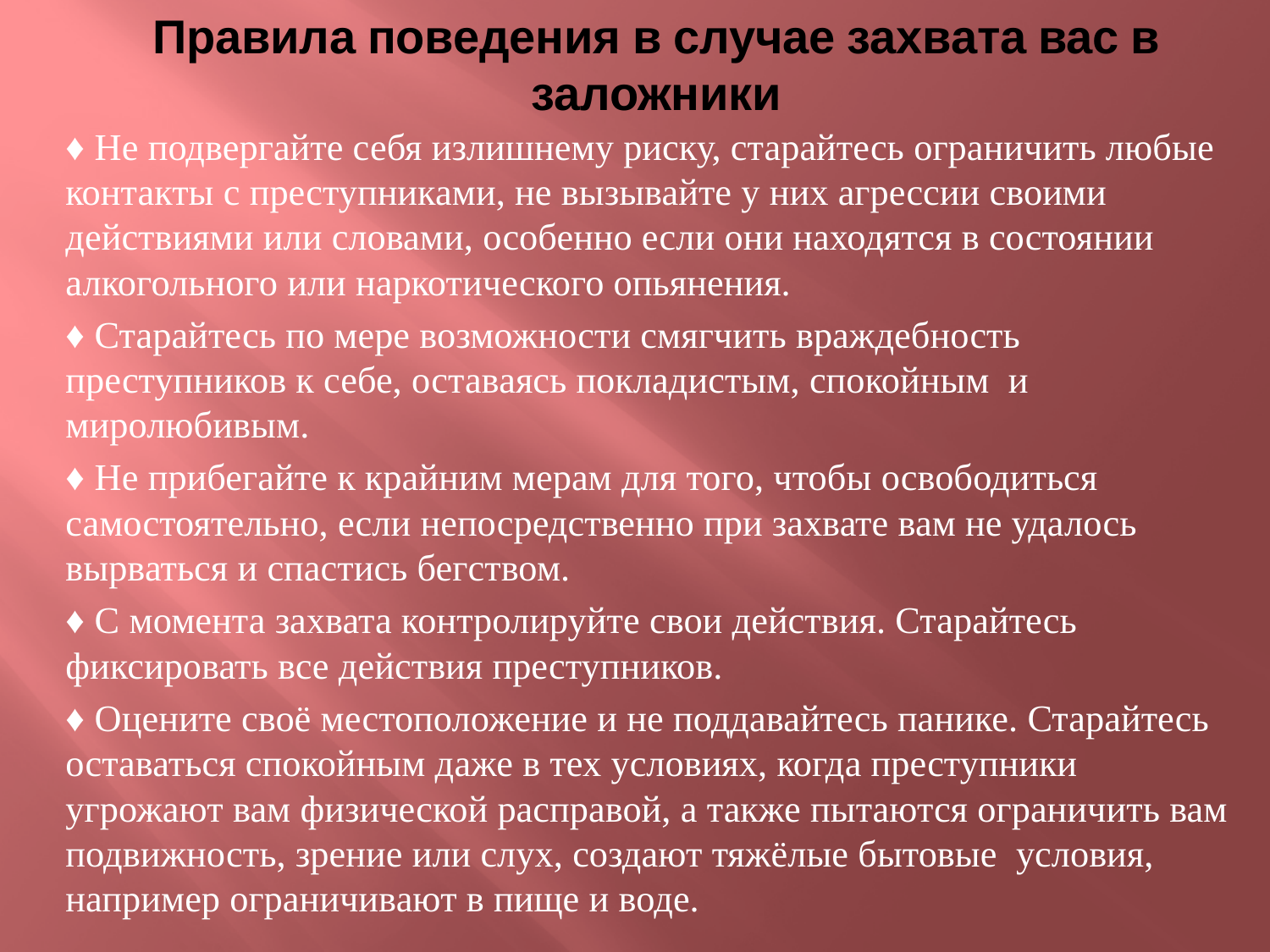

# Правила поведения в случае захвата вас в заложники
♦ Не подвергайте себя излишнему риску, старайтесь ограничить любые контакты с преступниками, не вызывайте у них агрессии своими действиями или словами, особенно если они находятся в состоянии алкогольного или наркотического опьянения.
♦ Старайтесь по мере возможности смягчить враждебность преступников к себе, оставаясь покладистым, спокойным  и миролюбивым.
♦ Не прибегайте к крайним мерам для того, чтобы освободиться самостоятельно, если непосредственно при захвате вам не удалось вырваться и спастись бегством.
♦ С момента захвата контролируйте свои действия. Старайтесь фиксировать все действия преступников.
♦ Оцените своё местоположение и не поддавайтесь панике. Старайтесь оставаться спокойным даже в тех условиях, когда преступники угрожают вам физической расправой, а также пытаются ограничить вам подвижность, зрение или слух, создают тяжёлые бытовые  условия, например ограничивают в пище и воде.